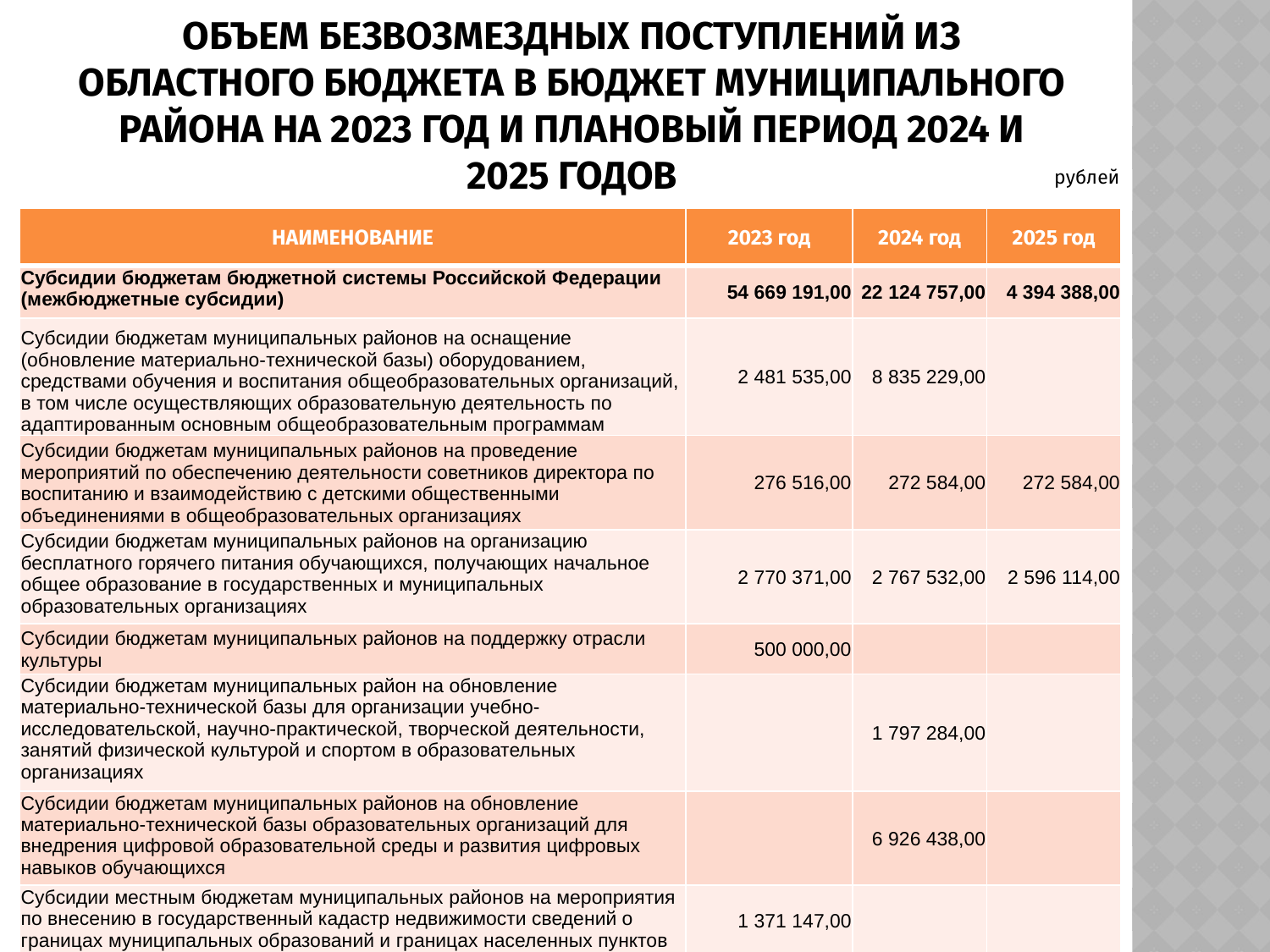

# ОБЪЕМ БЕЗВОЗМЕЗДНЫХ ПОСТУПЛЕНИЙ ИЗ ОБЛАСТНОГО БЮДЖЕТА В БЮДЖЕТ МУНИЦИПАЛЬНОГО РАЙОНА НА 2023 ГОД И ПЛАНОВЫЙ ПЕРИОД 2024 И 2025 ГОДОВ ГОДОВ [1]
рублей
| НАИМЕНОВАНИЕ | 2023 год | 2024 год | 2025 год |
| --- | --- | --- | --- |
| Субсидии бюджетам бюджетной системы Российской Федерации (межбюджетные субсидии) | 54 669 191,00 | 22 124 757,00 | 4 394 388,00 |
| Субсидии бюджетам муниципальных районов на оснащение (обновление материально-технической базы) оборудованием, средствами обучения и воспитания общеобразовательных организаций, в том числе осуществляющих образовательную деятельность по адаптированным основным общеобразовательным программам | 2 481 535,00 | 8 835 229,00 |  |
| Субсидии бюджетам муниципальных районов на проведение мероприятий по обеспечению деятельности советников директора по воспитанию и взаимодействию с детскими общественными объединениями в общеобразовательных организациях | 276 516,00 | 272 584,00 | 272 584,00 |
| Субсидии бюджетам муниципальных районов на организацию бесплатного горячего питания обучающихся, получающих начальное общее образование в государственных и муниципальных образовательных организациях | 2 770 371,00 | 2 767 532,00 | 2 596 114,00 |
| Субсидии бюджетам муниципальных районов на поддержку отрасли культуры | 500 000,00 |  |  |
| Субсидии бюджетам муниципальных район на обновление материально-технической базы для организации учебно-исследовательской, научно-практической, творческой деятельности, занятий физической культурой и спортом в образовательных организациях |  | 1 797 284,00 |  |
| Субсидии бюджетам муниципальных районов на обновление материально-технической базы образовательных организаций для внедрения цифровой образовательной среды и развития цифровых навыков обучающихся |  | 6 926 438,00 |  |
| Субсидии местным бюджетам муниципальных районов на мероприятия по внесению в государственный кадастр недвижимости сведений о границах муниципальных образований и границах населенных пунктов | 1 371 147,00 |  |  |